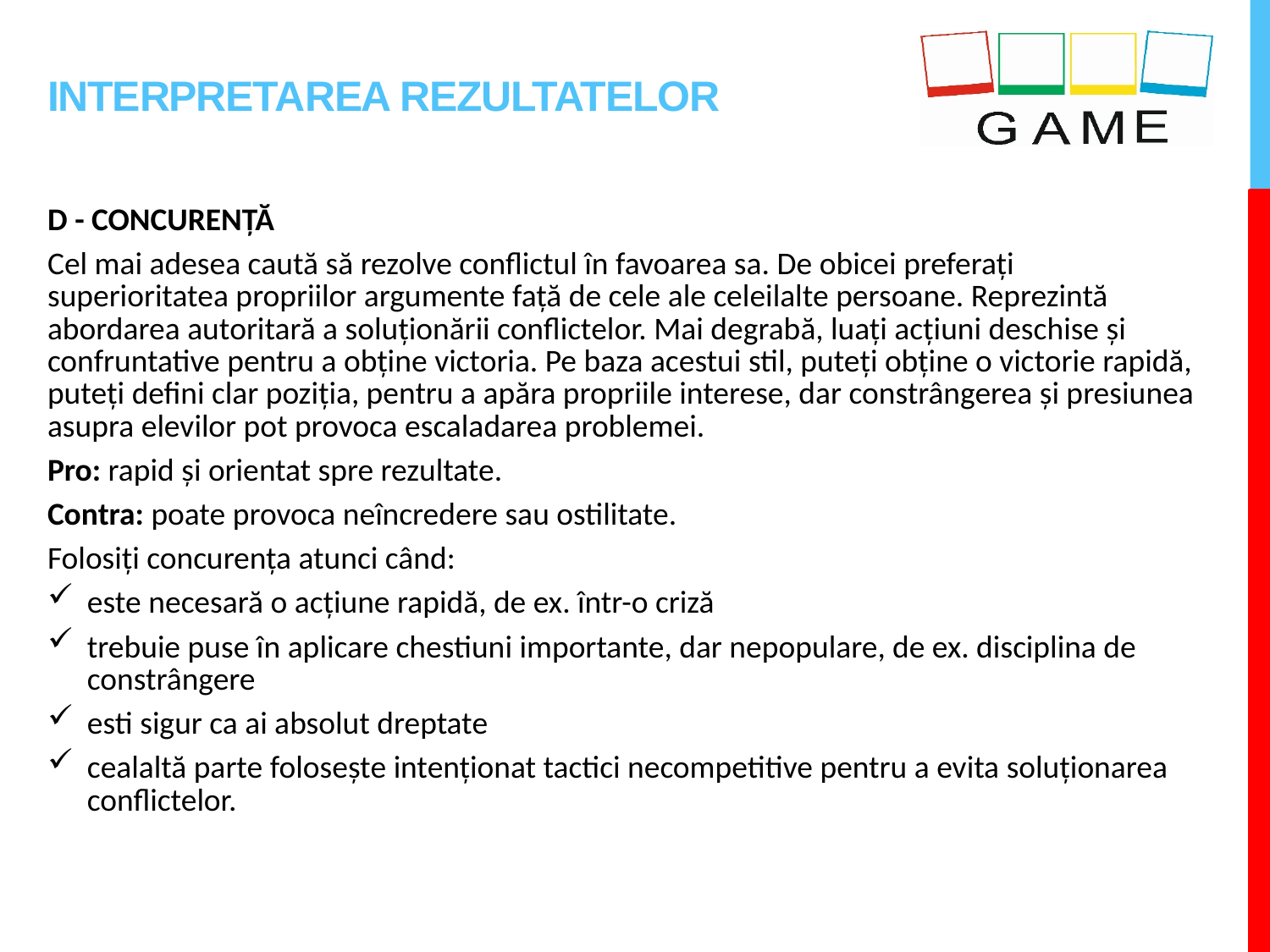

# INTERPRETAREA REZULTATELOR
D - CONCURENȚĂ
Cel mai adesea caută să rezolve conflictul în favoarea sa. De obicei preferați superioritatea propriilor argumente față de cele ale celeilalte persoane. Reprezintă abordarea autoritară a soluționării conflictelor. Mai degrabă, luați acțiuni deschise și confruntative pentru a obține victoria. Pe baza acestui stil, puteți obține o victorie rapidă, puteți defini clar poziția, pentru a apăra propriile interese, dar constrângerea și presiunea asupra elevilor pot provoca escaladarea problemei.
Pro: rapid și orientat spre rezultate.
Contra: poate provoca neîncredere sau ostilitate.
Folosiți concurența atunci când:
este necesară o acțiune rapidă, de ex. într-o criză
trebuie puse în aplicare chestiuni importante, dar nepopulare, de ex. disciplina de constrângere
esti sigur ca ai absolut dreptate
cealaltă parte folosește intenționat tactici necompetitive pentru a evita soluționarea conflictelor.